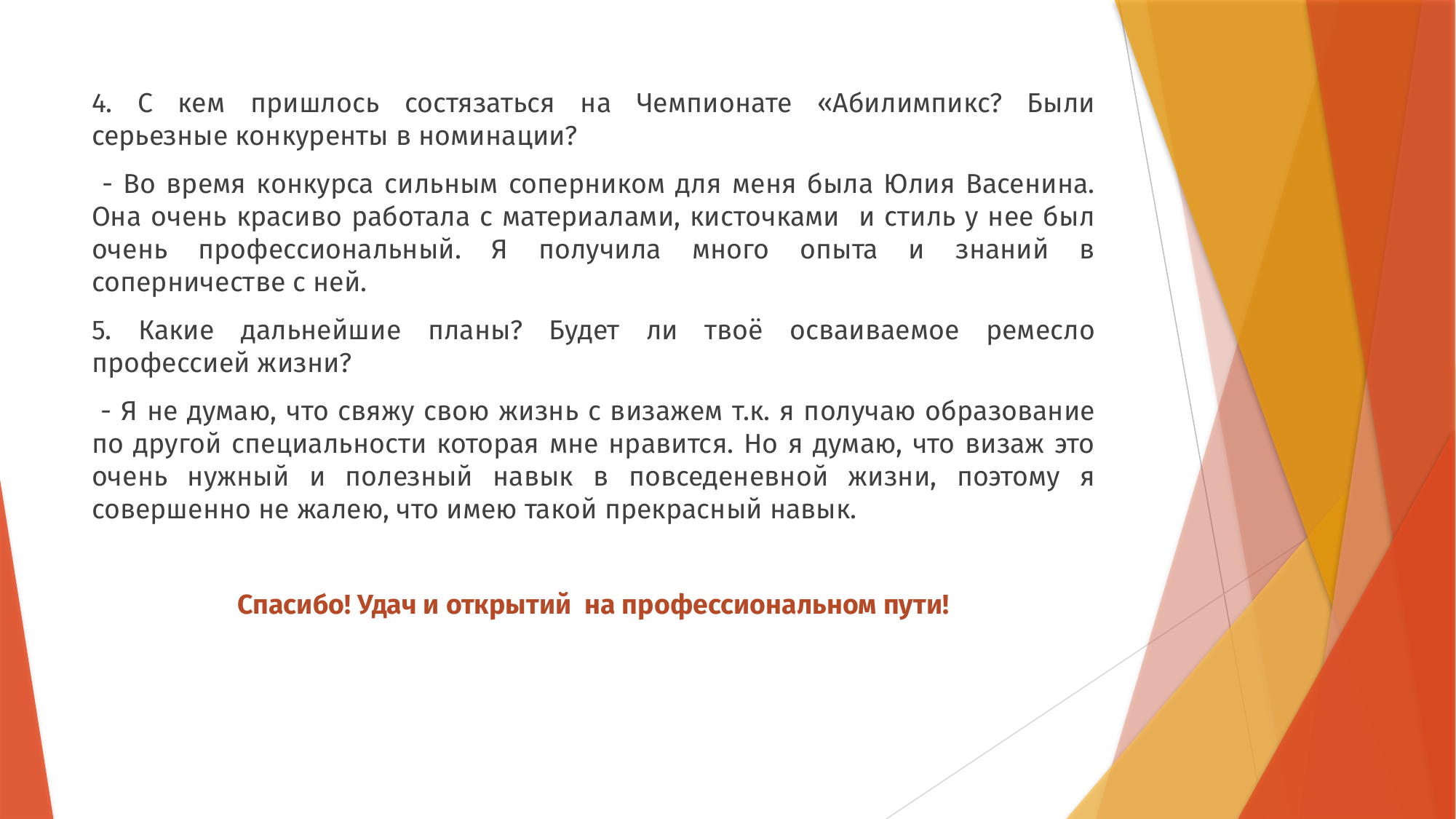

4. С кем пришлось состязаться на Чемпионате «Абилимпикс? Были серьезные конкуренты в номинации?
 - Во время конкурса сильным соперником для меня была Юлия Васенина. Она очень красиво работала с материалами, кисточками  и стиль у нее был очень профессиональный. Я получила много опыта и знаний в соперничестве с ней.
5. Какие дальнейшие планы? Будет ли твоё осваиваемое ремесло профессией жизни?
 - Я не думаю, что свяжу свою жизнь с визажем т.к. я получаю образование по другой специальности которая мне нравится. Но я думаю, что визаж это очень нужный и полезный навык в повседеневной жизни, поэтому я совершенно не жалею, что имею такой прекрасный навык.

Спасибо! Удач и открытий  на профессиональном пути!